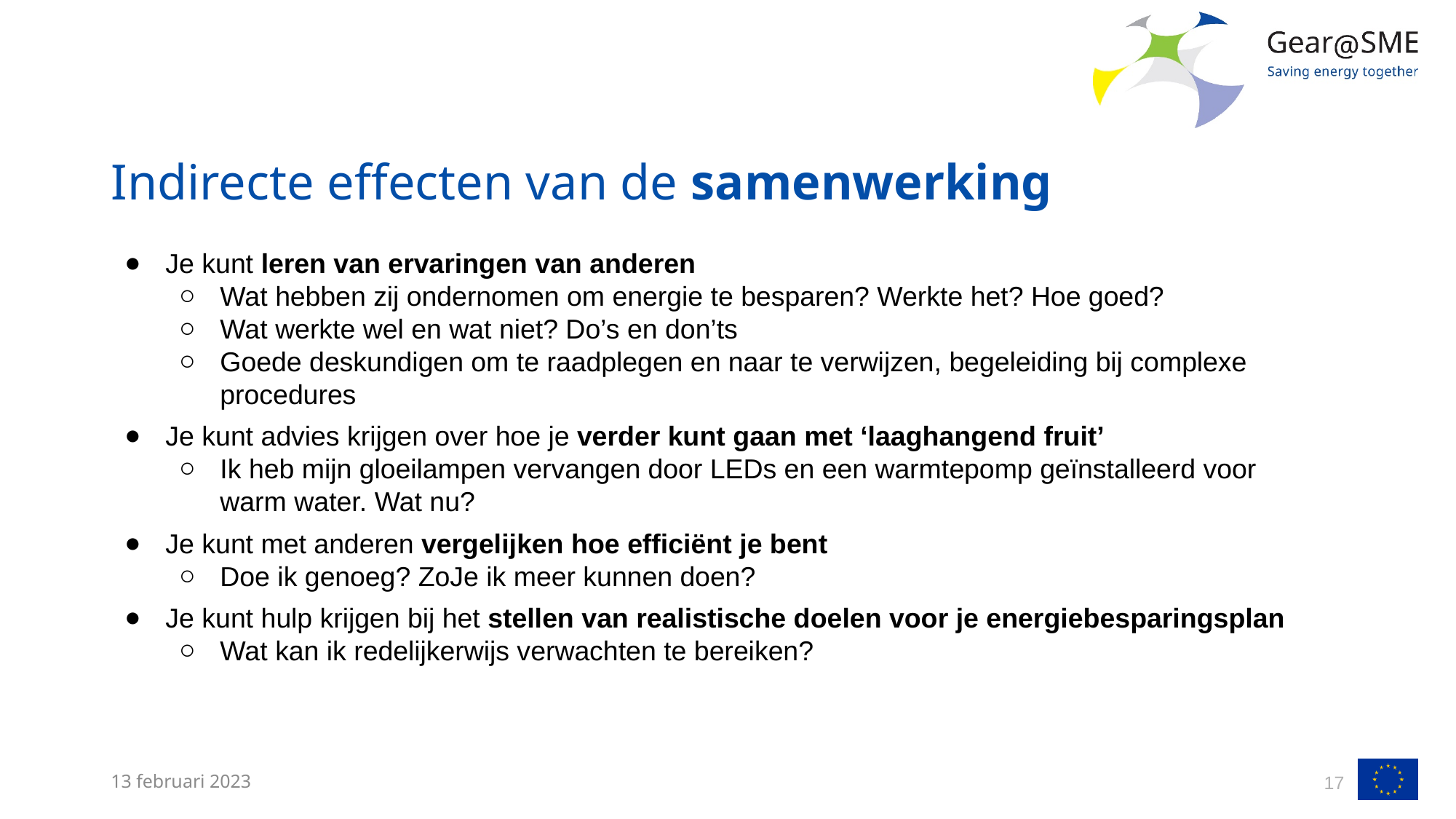

# Indirecte effecten van de samenwerking
Je kunt leren van ervaringen van anderen
Wat hebben zij ondernomen om energie te besparen? Werkte het? Hoe goed?
Wat werkte wel en wat niet? Do’s en don’ts
Goede deskundigen om te raadplegen en naar te verwijzen, begeleiding bij complexe procedures
Je kunt advies krijgen over hoe je verder kunt gaan met ‘laaghangend fruit’
Ik heb mijn gloeilampen vervangen door LEDs en een warmtepomp geïnstalleerd voor warm water. Wat nu?
Je kunt met anderen vergelijken hoe efficiënt je bent
Doe ik genoeg? ZoJe ik meer kunnen doen?
Je kunt hulp krijgen bij het stellen van realistische doelen voor je energiebesparingsplan
Wat kan ik redelijkerwijs verwachten te bereiken?
13 februari 2023
17